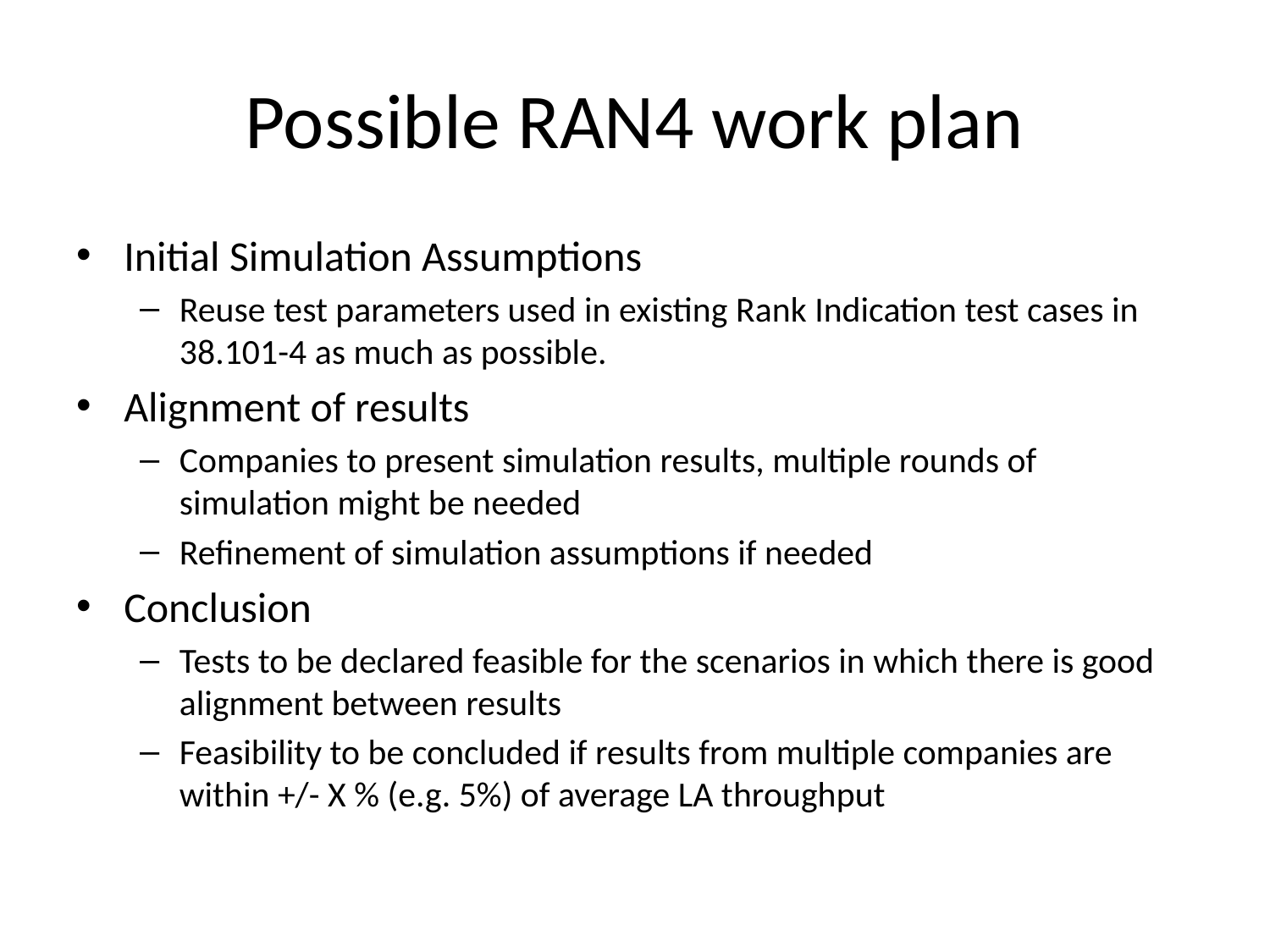

# Possible RAN4 work plan
Initial Simulation Assumptions
Reuse test parameters used in existing Rank Indication test cases in 38.101-4 as much as possible.
Alignment of results
Companies to present simulation results, multiple rounds of simulation might be needed
Refinement of simulation assumptions if needed
Conclusion
Tests to be declared feasible for the scenarios in which there is good alignment between results
Feasibility to be concluded if results from multiple companies are within +/- X % (e.g. 5%) of average LA throughput